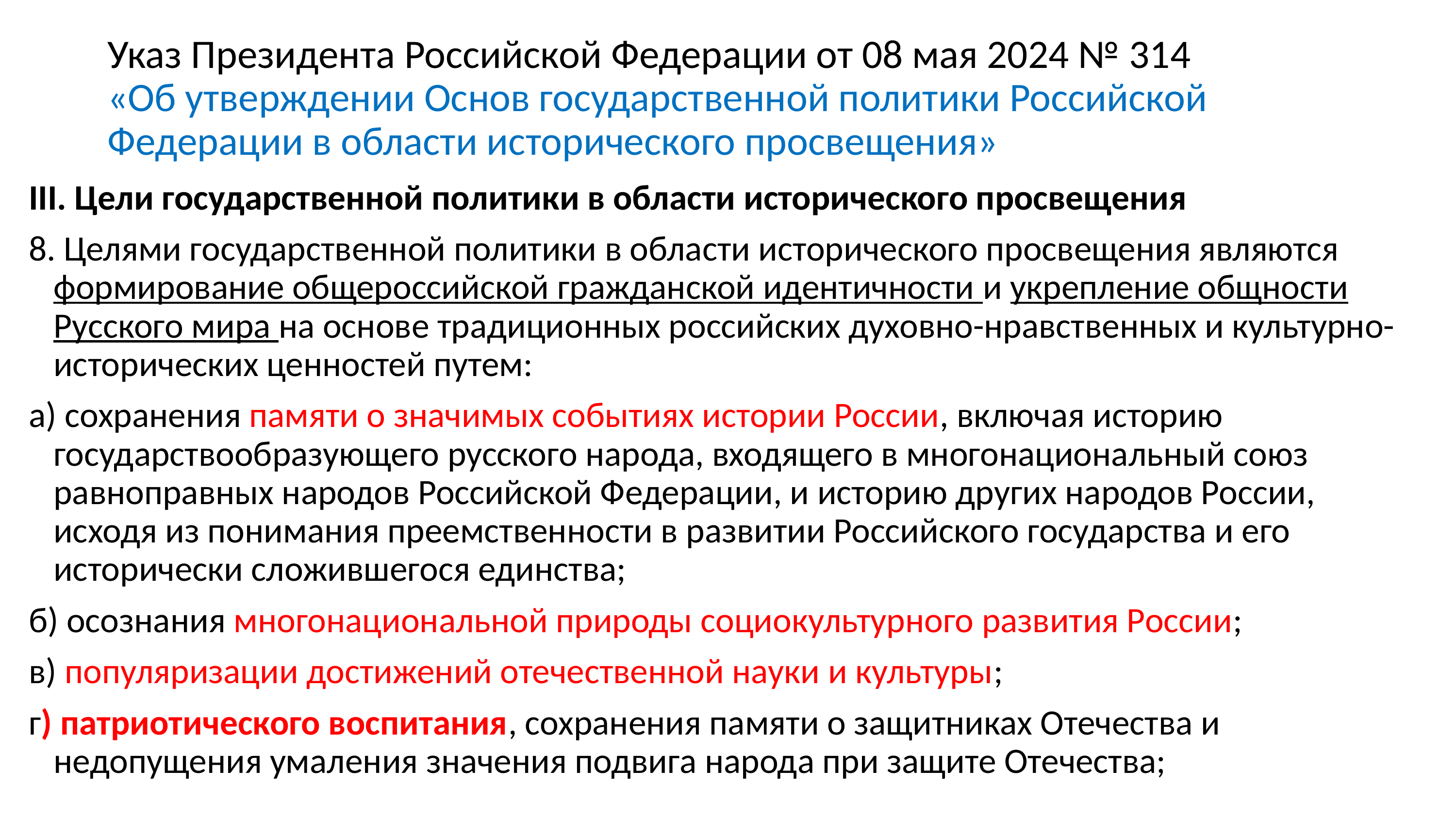

# Указ Президента Российской Федерации от 08 мая 2024 № 314 «Об утверждении Основ государственной политики Российской Федерации в области исторического просвещения»
III. Цели государственной политики в области исторического просвещения
8. Целями государственной политики в области исторического просвещения являются формирование общероссийской гражданской идентичности и укрепление общности Русского мира на основе традиционных российских духовно-нравственных и культурно-исторических ценностей путем:
а) сохранения памяти о значимых событиях истории России, включая историю государствообразующего русского народа, входящего в многонациональный союз равноправных народов Российской Федерации, и историю других народов России, исходя из понимания преемственности в развитии Российского государства и его исторически сложившегося единства;
б) осознания многонациональной природы социокультурного развития России;
в) популяризации достижений отечественной науки и культуры;
г) патриотического воспитания, сохранения памяти о защитниках Отечества и недопущения умаления значения подвига народа при защите Отечества;